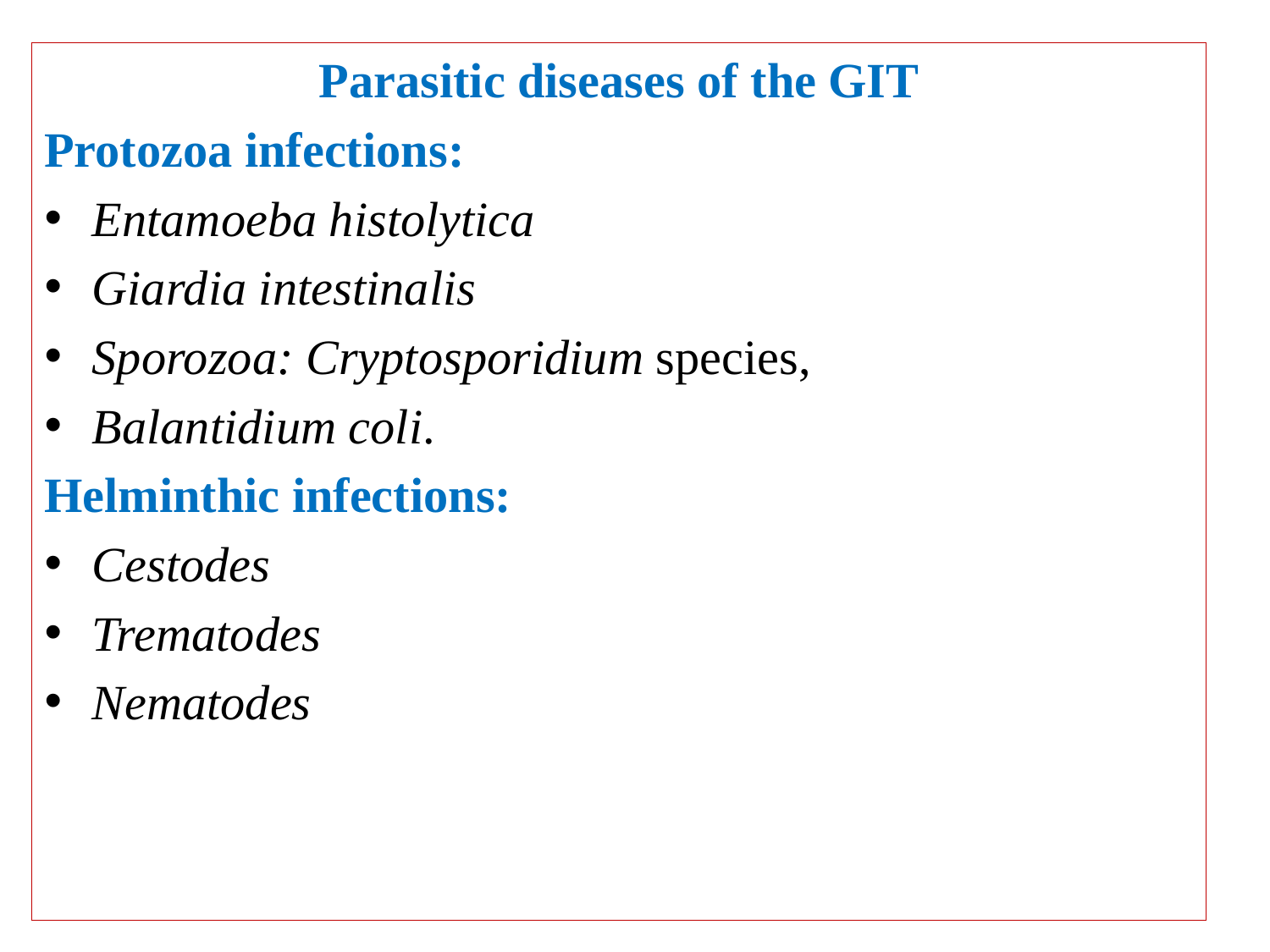

Parasitic diseases of the GIT
Protozoa infections:
Entamoeba histolytica
Giardia intestinalis
Sporozoa: Cryptosporidium species,
Balantidium coli.
Helminthic infections:
Cestodes
Trematodes
Nematodes